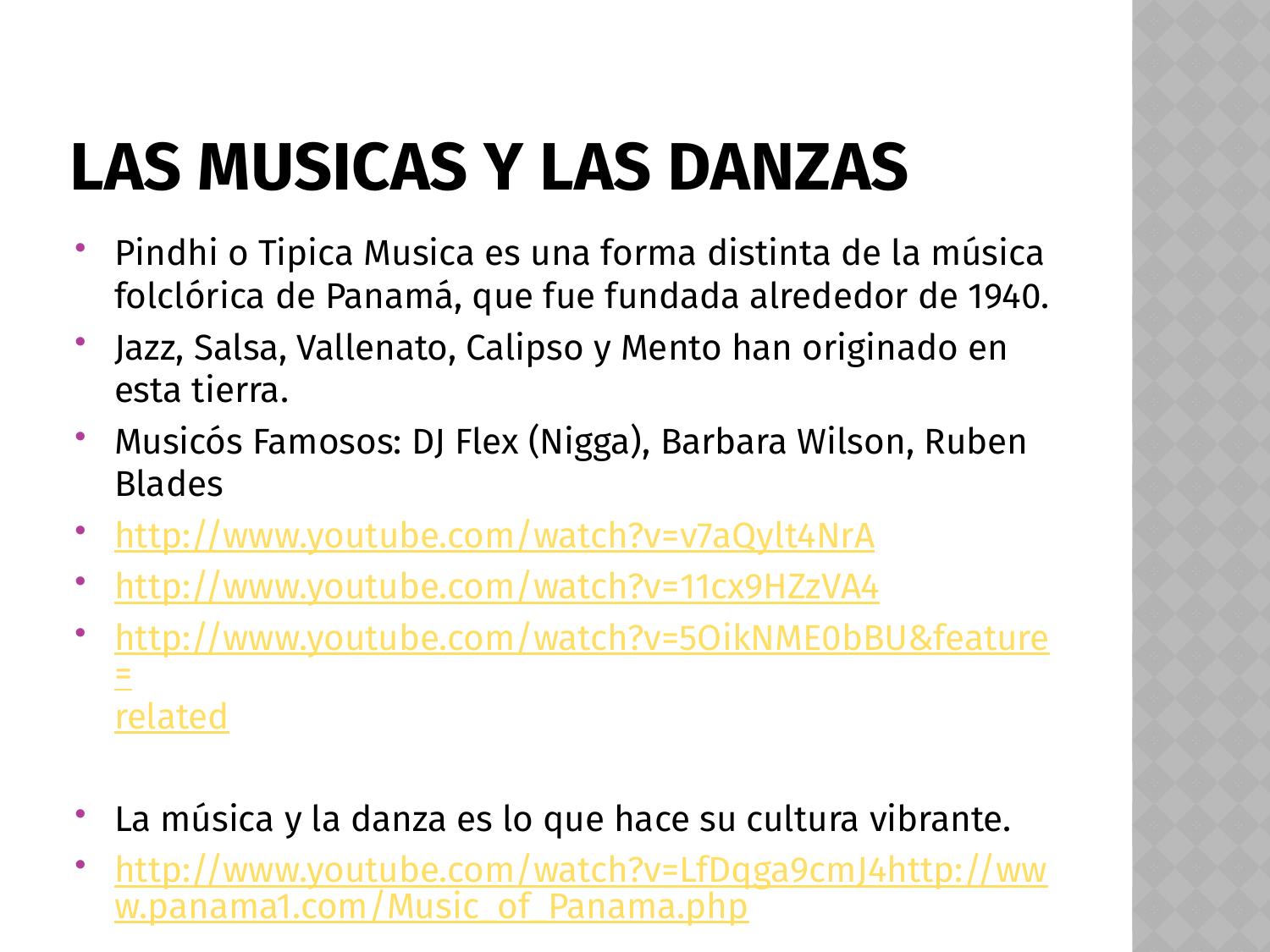

# Las Musicas y Las Danzas
Pindhi o Tipica Musica es una forma distinta de la música folclórica de Panamá, que fue fundada alrededor de 1940.
Jazz, Salsa, Vallenato, Calipso y Mento han originado en esta tierra.
Musicós Famosos: DJ Flex (Nigga), Barbara Wilson, Ruben Blades
http://www.youtube.com/watch?v=v7aQylt4NrA
http://www.youtube.com/watch?v=11cx9HZzVA4
http://www.youtube.com/watch?v=5OikNME0bBU&feature=related

La música y la danza es lo que hace su cultura vibrante.
http://www.youtube.com/watch?v=LfDqga9cmJ4http://www.panama1.com/Music_of_Panama.php